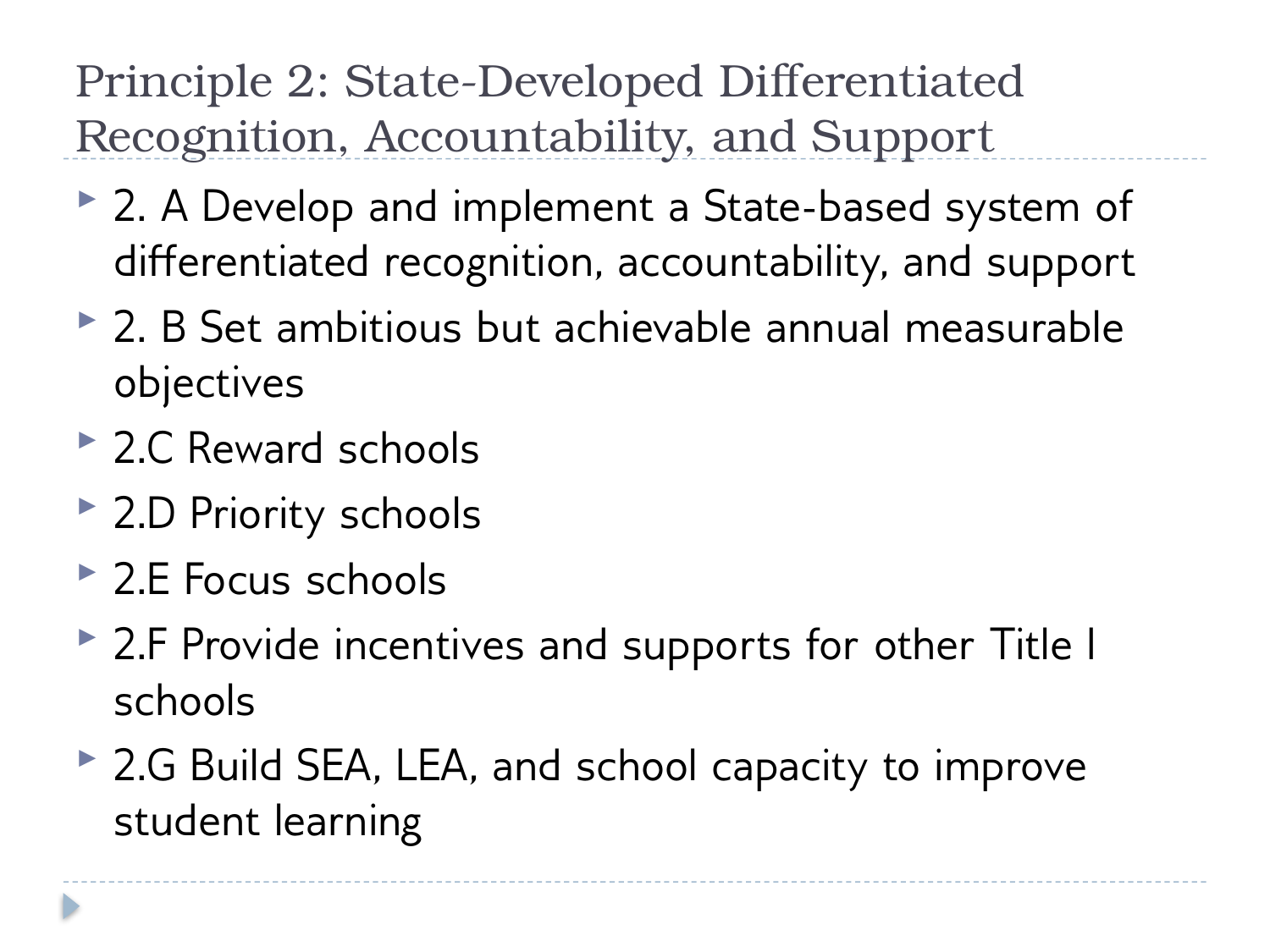

# Principle 2: State-Developed Differentiated Recognition, Accountability, and Support
2. A Develop and implement a State-based system of differentiated recognition, accountability, and support
2. B Set ambitious but achievable annual measurable objectives
2.C Reward schools
2.D Priority schools
2.E Focus schools
2.F Provide incentives and supports for other Title I schools
2.G Build SEA, LEA, and school capacity to improve student learning